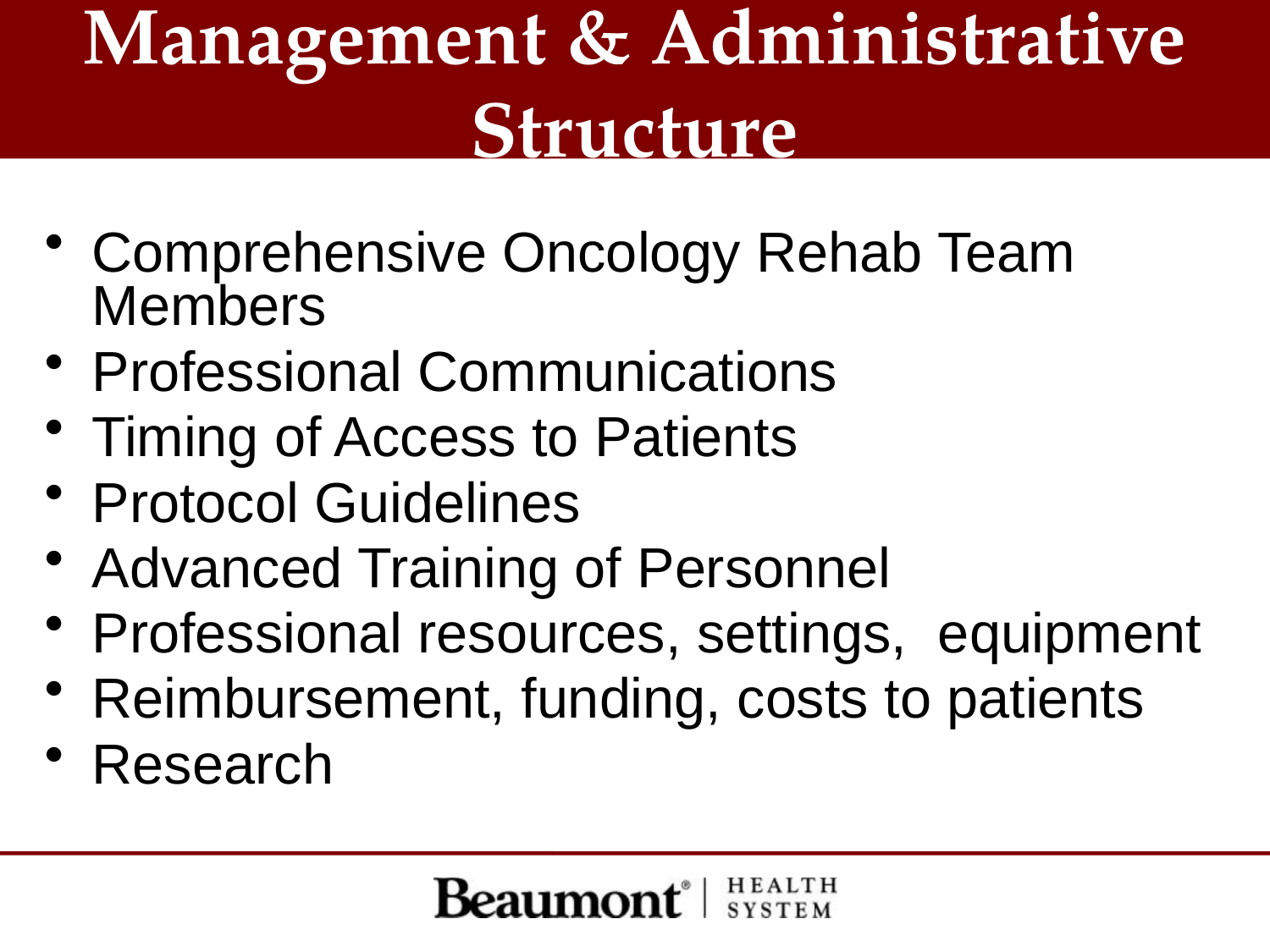

Management & Administrative Structure
Comprehensive Oncology Rehab Team Members
Professional Communications
Timing of Access to Patients
Protocol Guidelines
Advanced Training of Personnel
Professional resources, settings,  equipment
Reimbursement, funding, costs to patients
Research